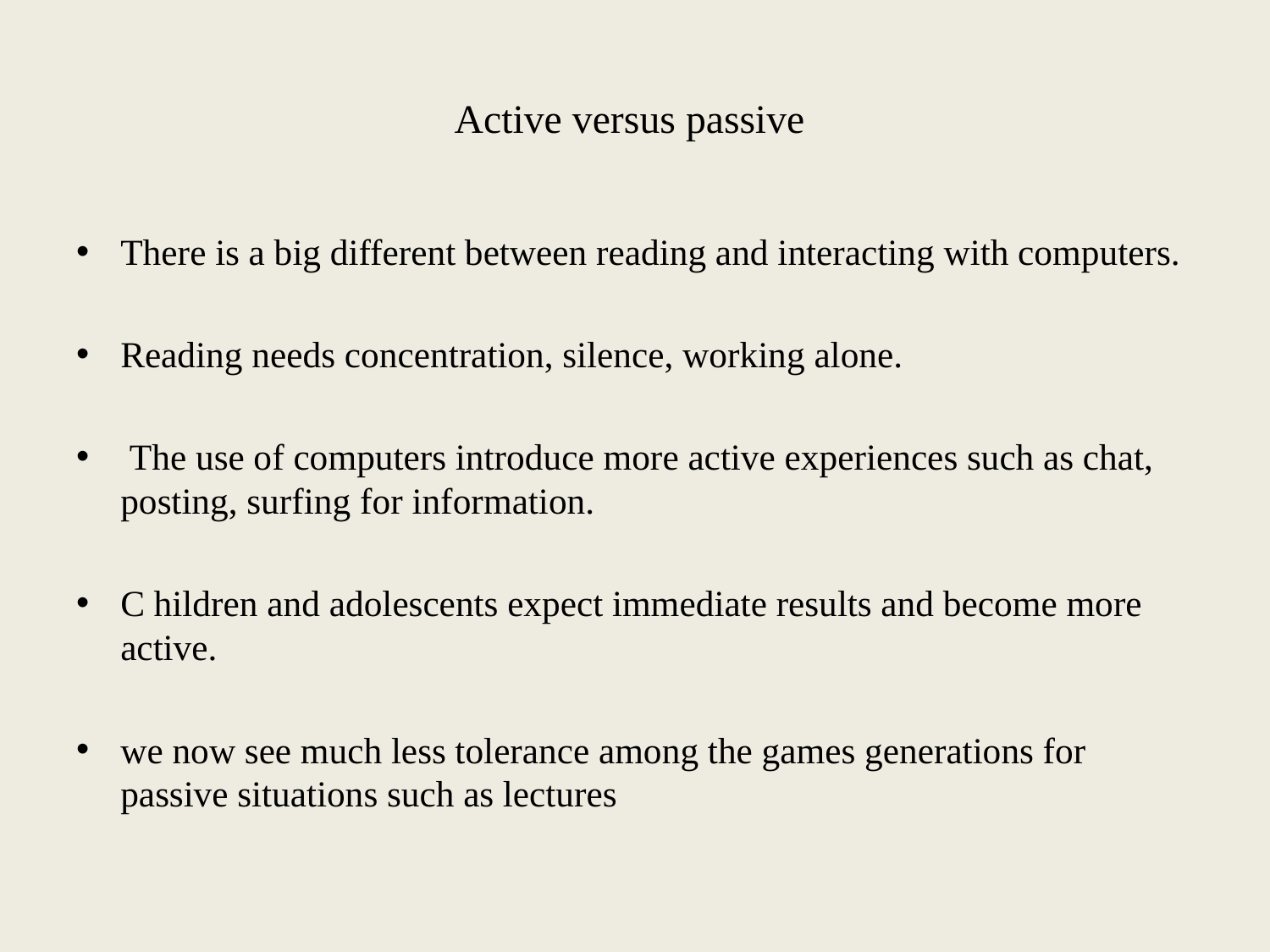

# Active versus passive
There is a big different between reading and interacting with computers.

Reading needs concentration, silence, working alone.

 The use of computers introduce more active experiences such as chat, posting, surfing for information.

C hildren and adolescents expect immediate results and become more active.

we now see much less tolerance among the games generations for passive situations such as lectures